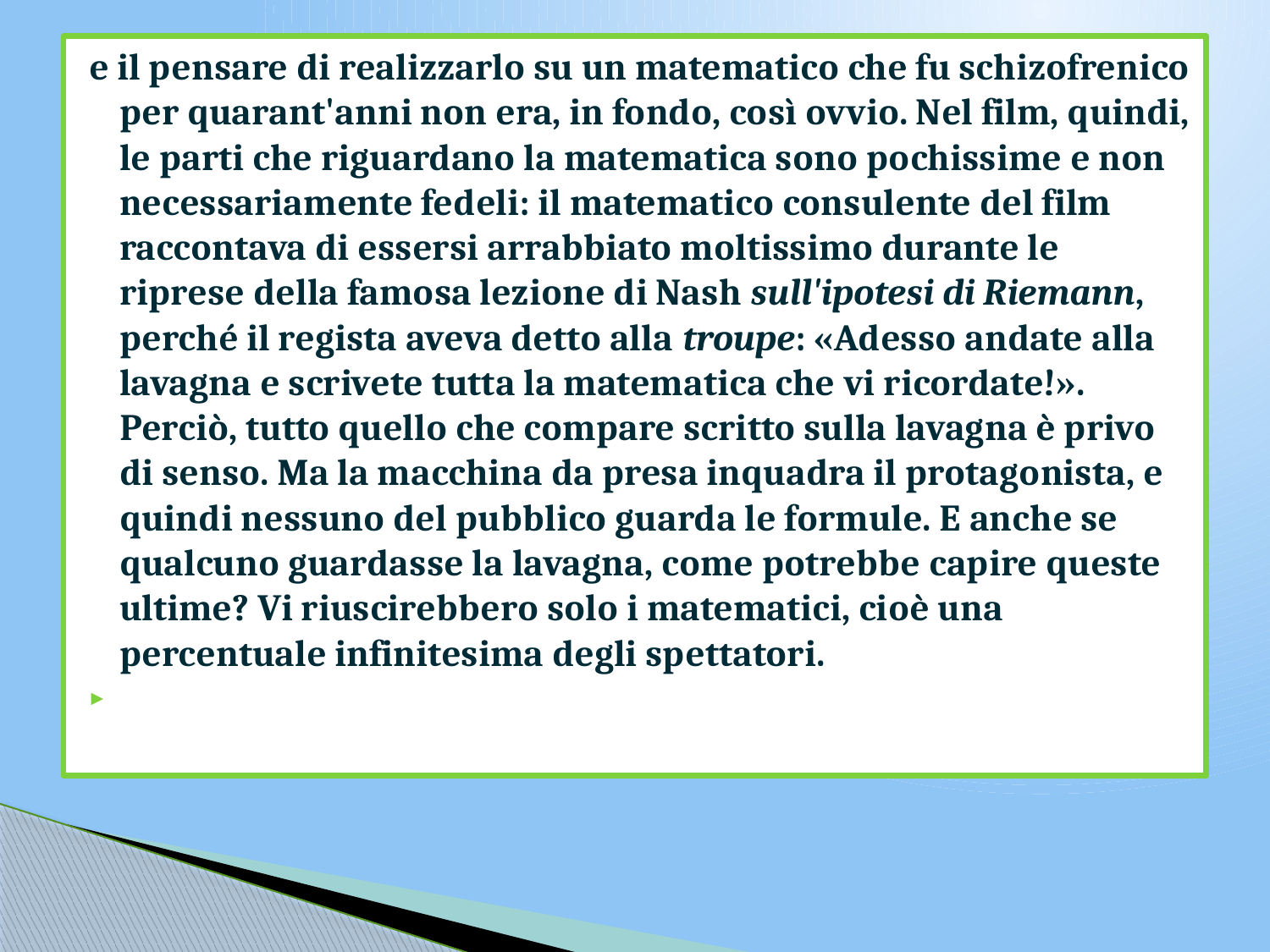

e il pensare di realizzarlo su un matematico che fu schizofrenico per quarant'anni non era, in fondo, così ovvio. Nel film, quindi, le parti che riguardano la matematica sono pochissime e non necessariamente fedeli: il matematico consulente del film raccontava di essersi arrabbiato moltissimo durante le riprese della famosa lezione di Nash sull'ipotesi di Riemann, perché il regista aveva detto alla troupe: «Adesso andate alla lavagna e scrivete tutta la matematica che vi ricordate!». Perciò, tutto quello che compare scritto sulla lavagna è privo di senso. Ma la macchina da presa inquadra il protagonista, e quindi nessuno del pubblico guarda le formule. E anche se qualcuno guardasse la lavagna, come potrebbe capire queste ultime? Vi riuscirebbero solo i matematici, cioè una percentuale infinitesima degli spettatori.